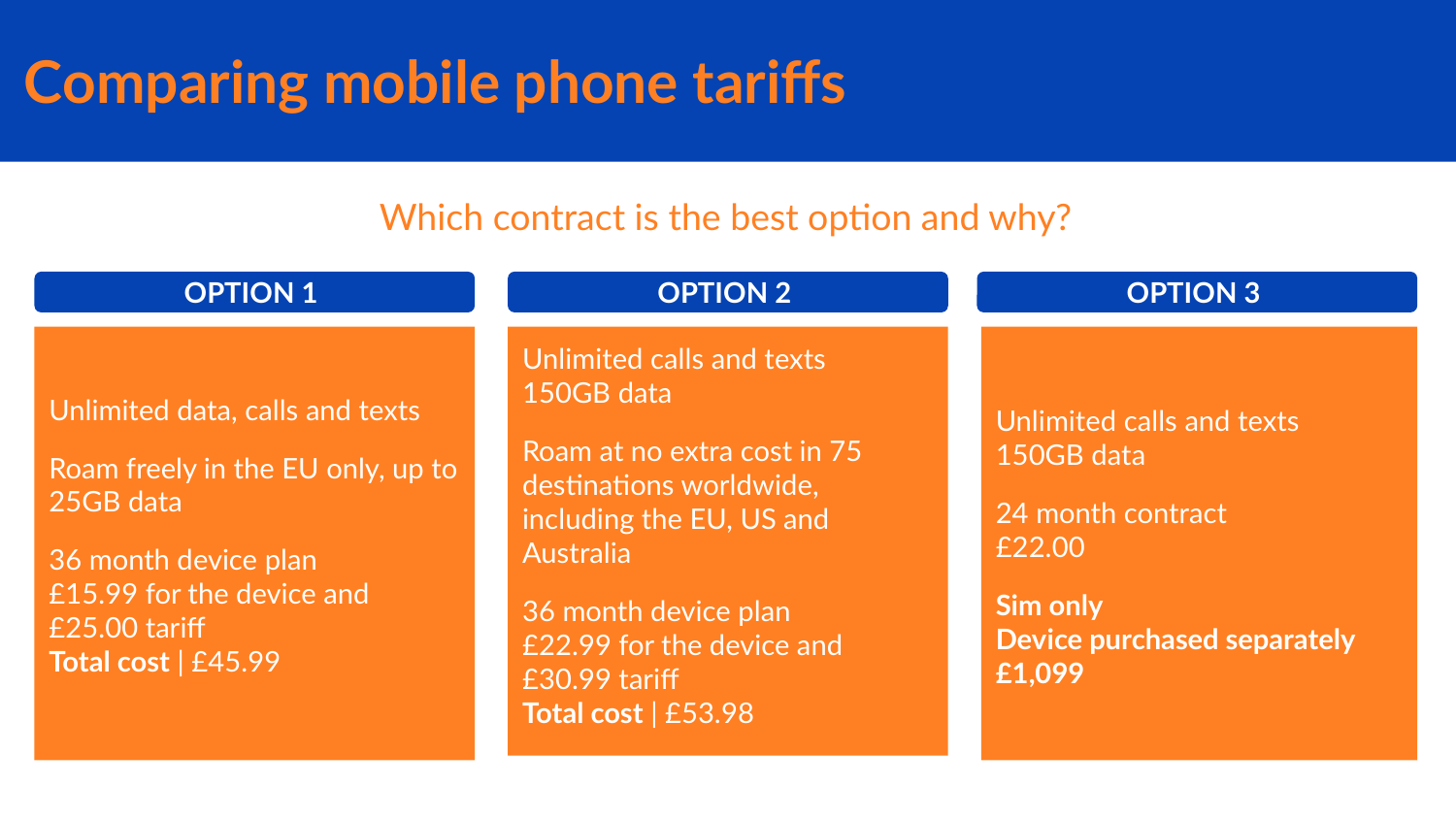

# Comparing mobile phone tariffs
Which contract is the best option and why?
OPTION 1
OPTION 2
OPTION 3

Unlimited data, calls and texts

Roam freely in the EU only, up to 25GB data

36 month device plan
£15.99 for the device and £25.00 tariff
Total cost | £45.99

Unlimited calls and texts
150GB data

Roam at no extra cost in 75 destinations worldwide, including the EU, US and Australia

36 month device plan
£22.99 for the device and £30.99 tariff
Total cost | £53.98

Unlimited calls and texts
150GB data

24 month contract
£22.00

Sim only
Device purchased separately £1,099